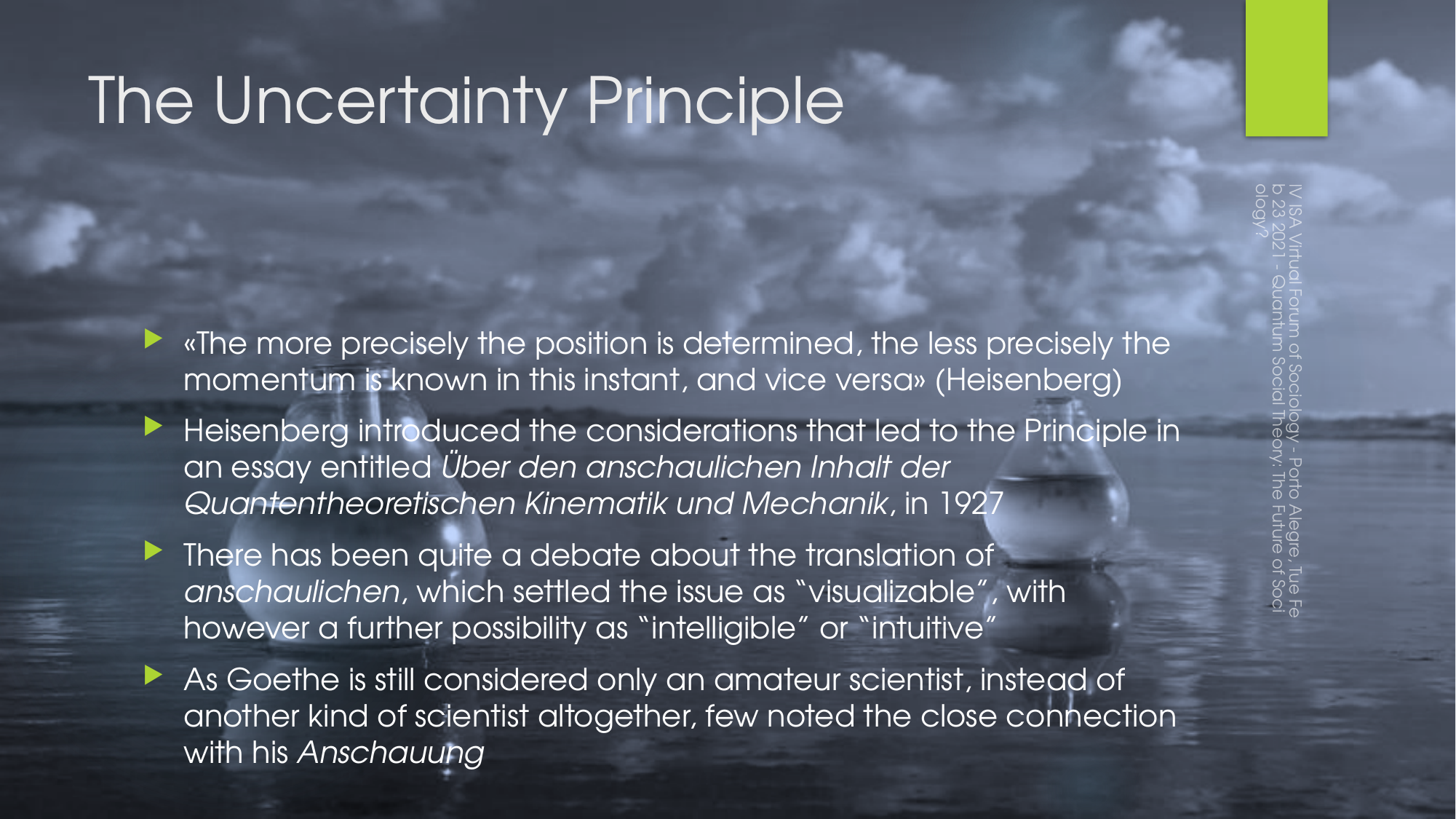

# The Uncertainty Principle
«The more precisely the position is determined, the less precisely the momentum is known in this instant, and vice versa» (Heisenberg)
Heisenberg introduced the considerations that led to the Principle in an essay entitled Über den anschaulichen Inhalt der Quantentheoretischen Kinematik und Mechanik, in 1927
There has been quite a debate about the translation of anschaulichen, which settled the issue as “visualizable”, with however a further possibility as “intelligible” or “intuitive”
As Goethe is still considered only an amateur scientist, instead of another kind of scientist altogether, few noted the close connection with his Anschauung
IV ISA Virtual Forum of Sociology - Porto Alegre, Tue Feb 23 2021 - Quantum Social Theory: The Future of Sociology?